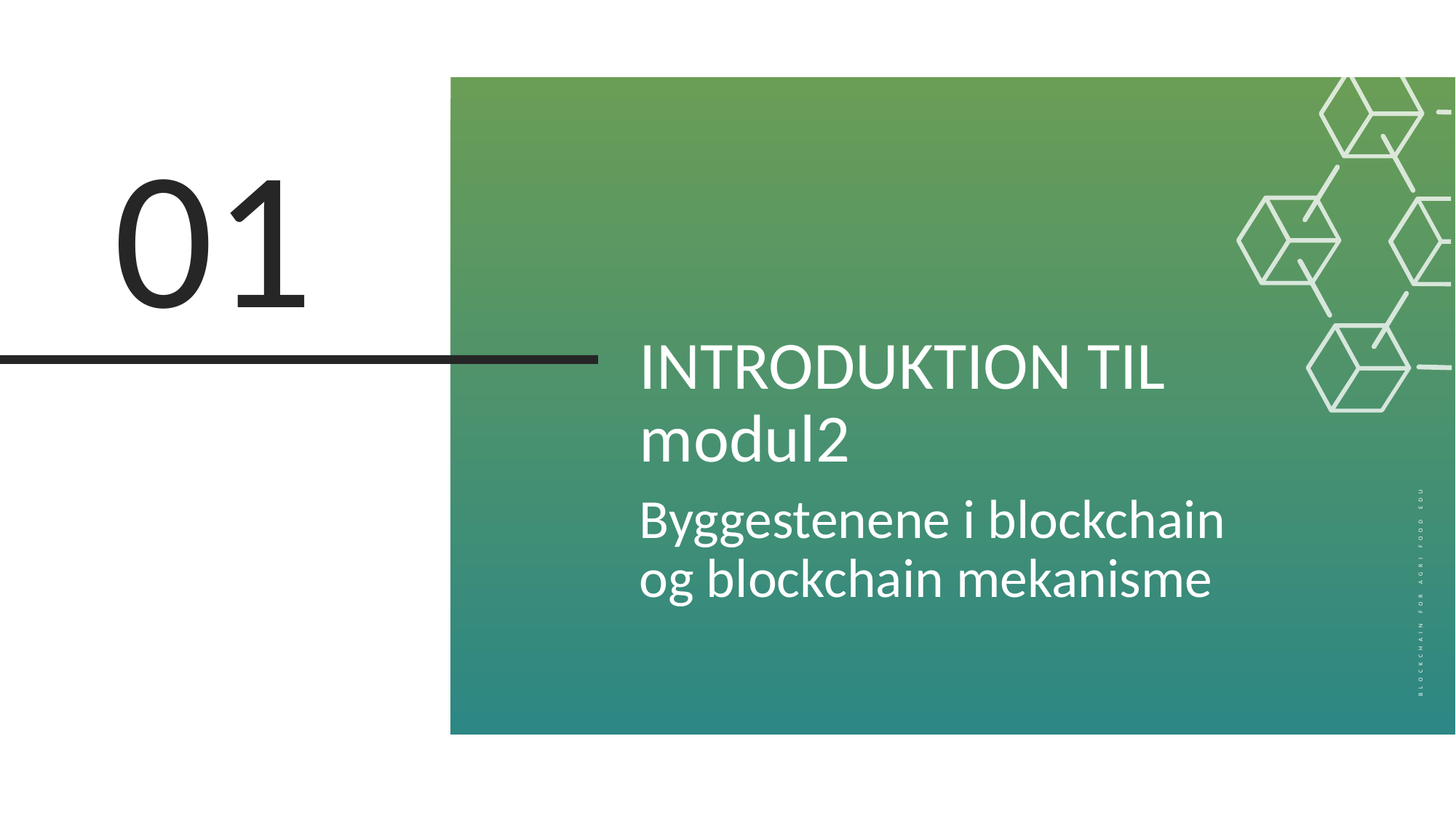

01
INTRODUKTION TIL modul2
Byggestenene i blockchain og blockchain mekanisme